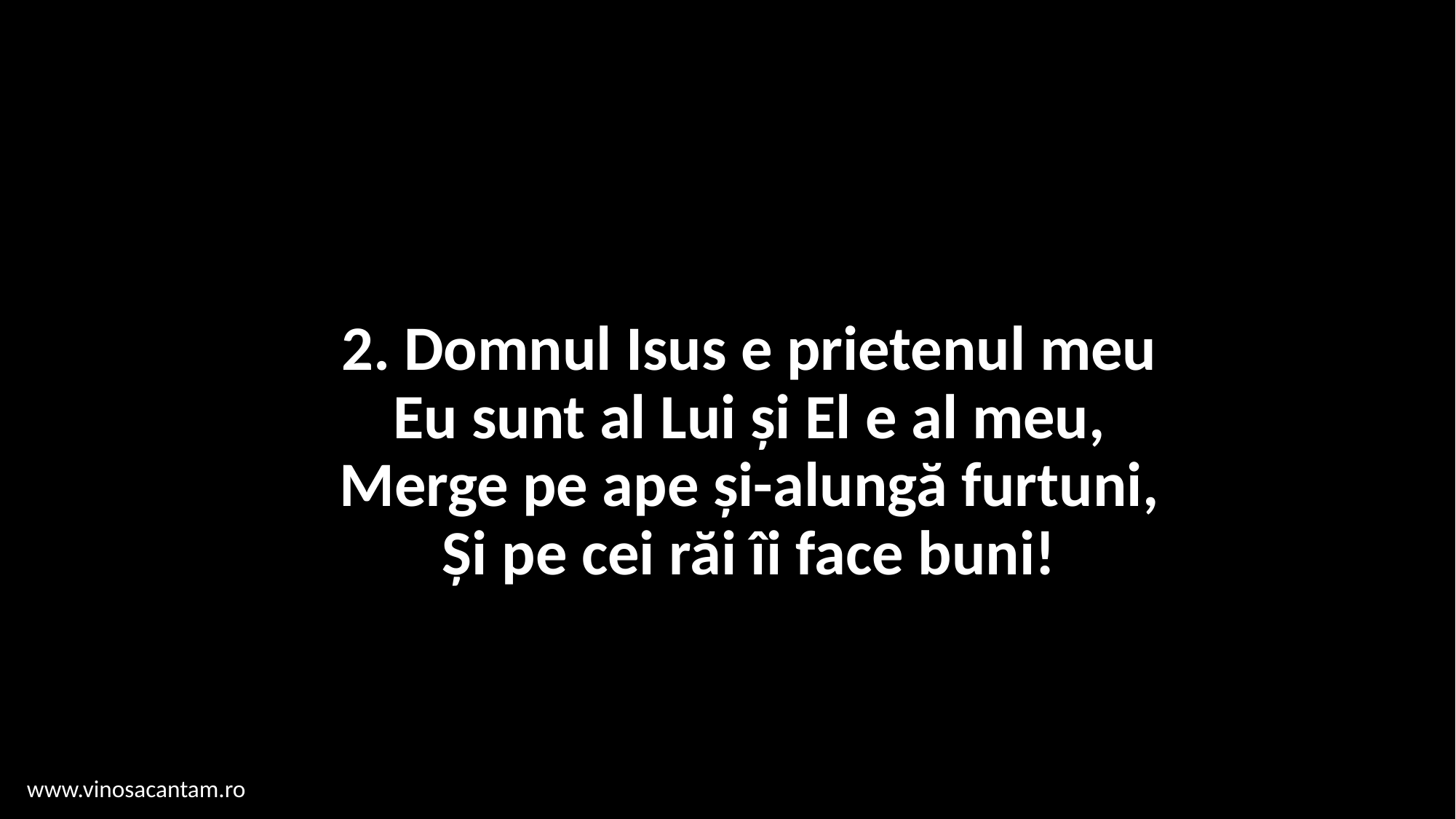

# 2. Domnul Isus e prietenul meu Eu sunt al Lui și El e al meu, Merge pe ape și-alungă furtuni, Și pe cei răi îi face buni!
www.vinosacantam.ro